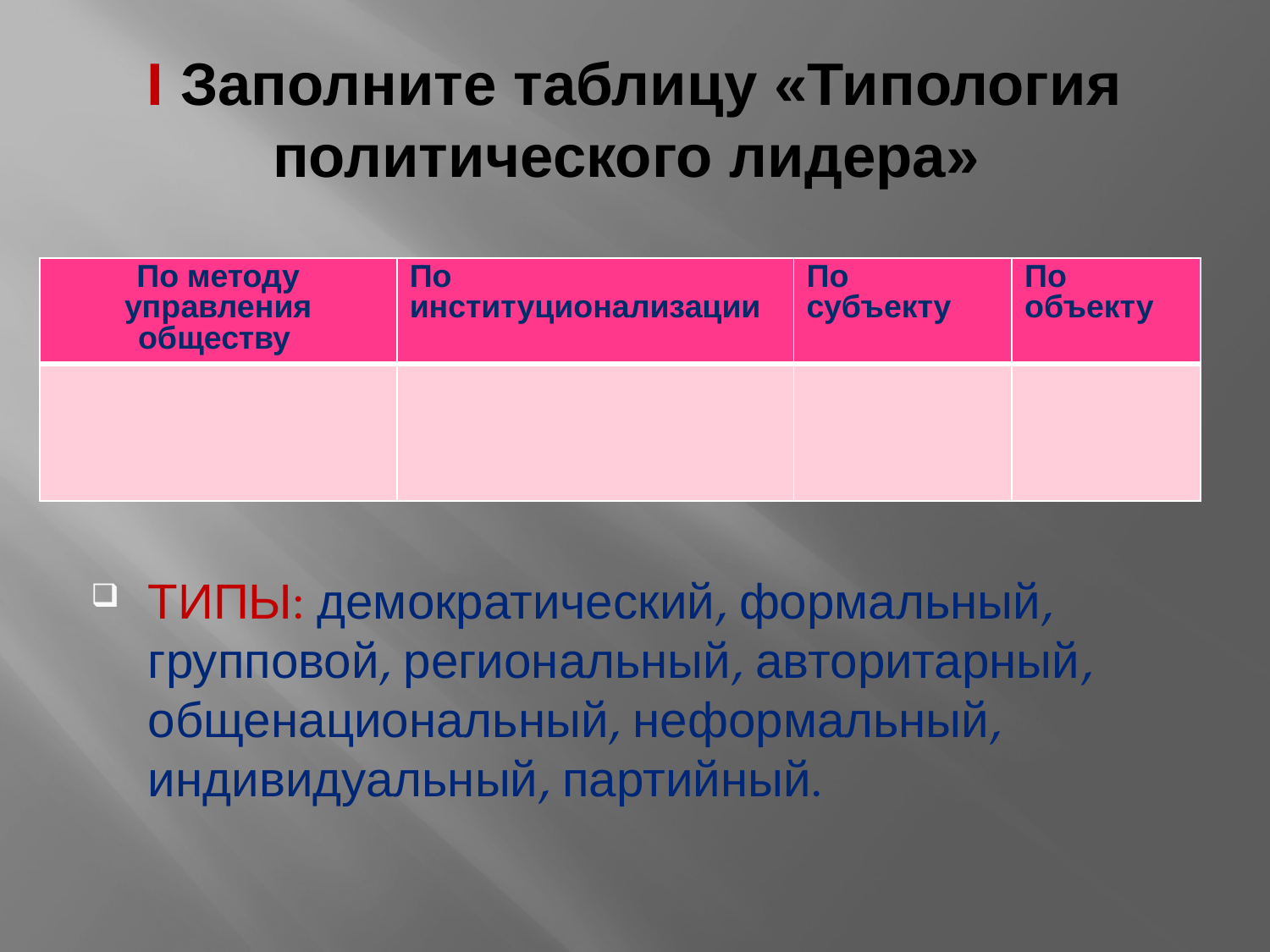

# I Заполните таблицу «Типология политического лидера»

ТИПЫ: демократический, формальный, групповой, региональный, авторитарный, общенациональный, неформальный, индивидуальный, партийный.
| По методу управления обществу | По институционализации | По субъекту | По объекту |
| --- | --- | --- | --- |
|  |  |  |  |